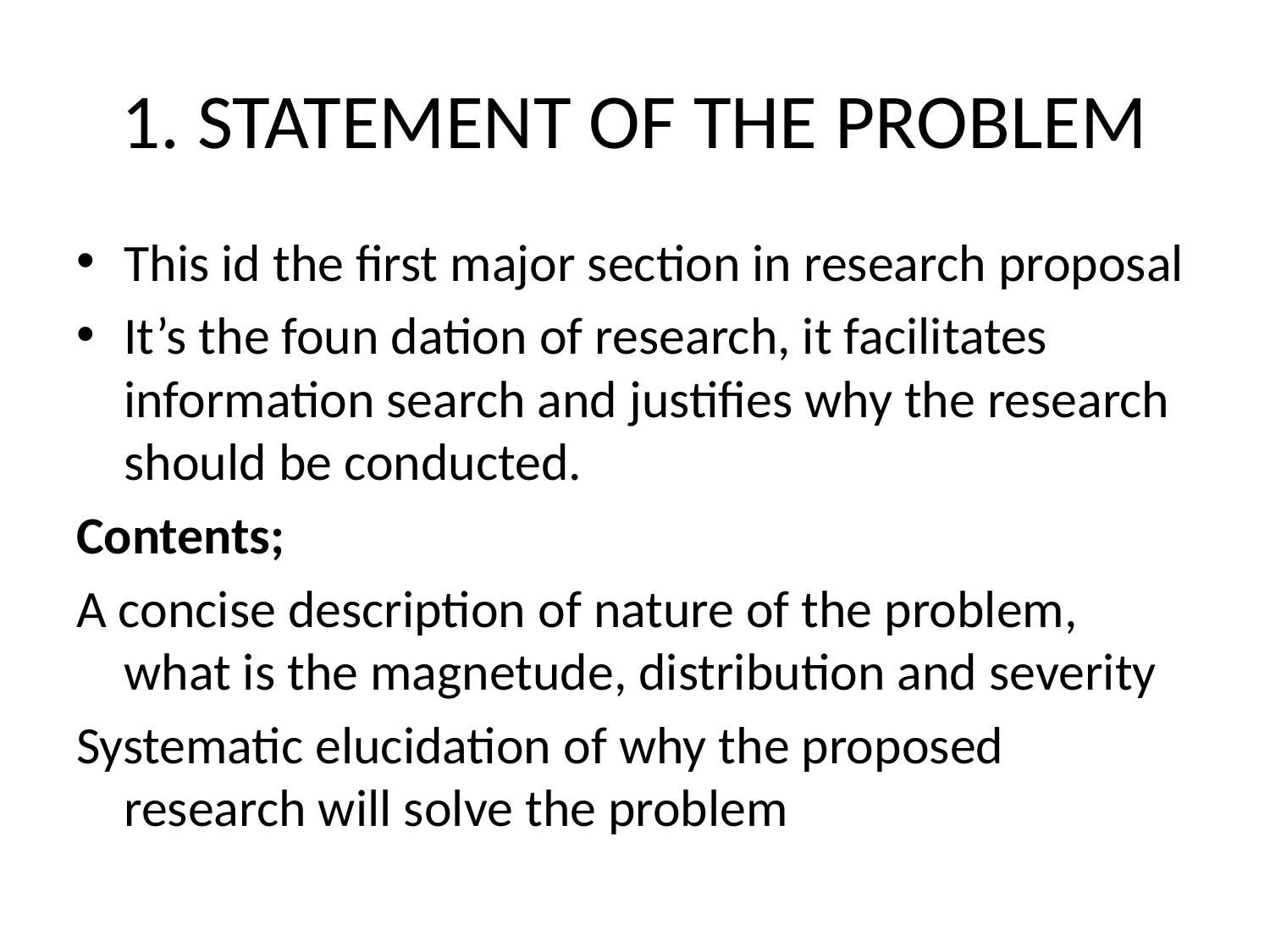

# 1. STATEMENT OF THE PROBLEM
This id the first major section in research proposal
It’s the foun dation of research, it facilitates information search and justifies why the research should be conducted.
Contents;
A concise description of nature of the problem, what is the magnetude, distribution and severity
Systematic elucidation of why the proposed research will solve the problem